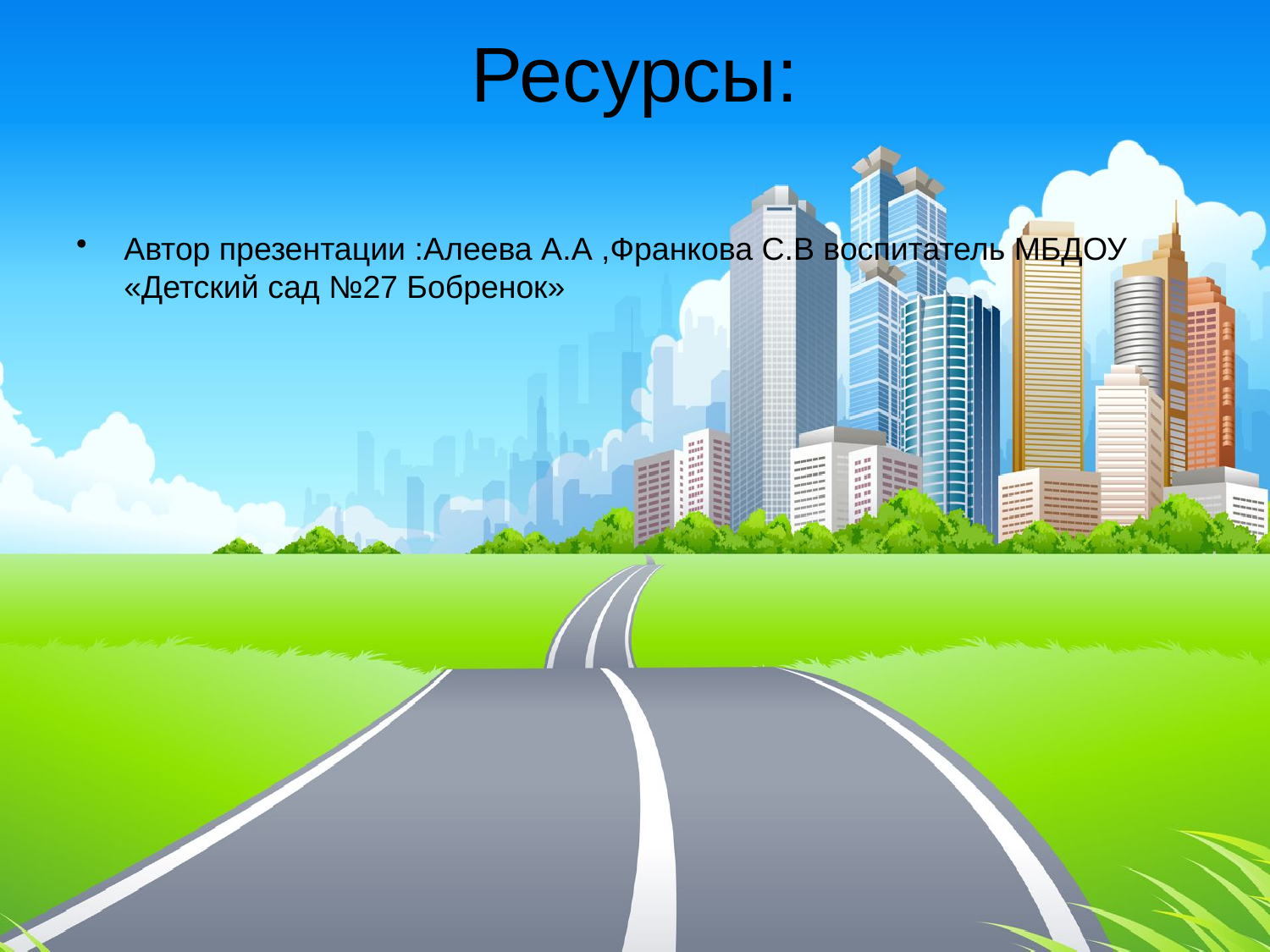

# Ресурсы:
Автор презентации :Алеева А.А ,Франкова С.В воспитатель МБДОУ «Детский сад №27 Бобренок»